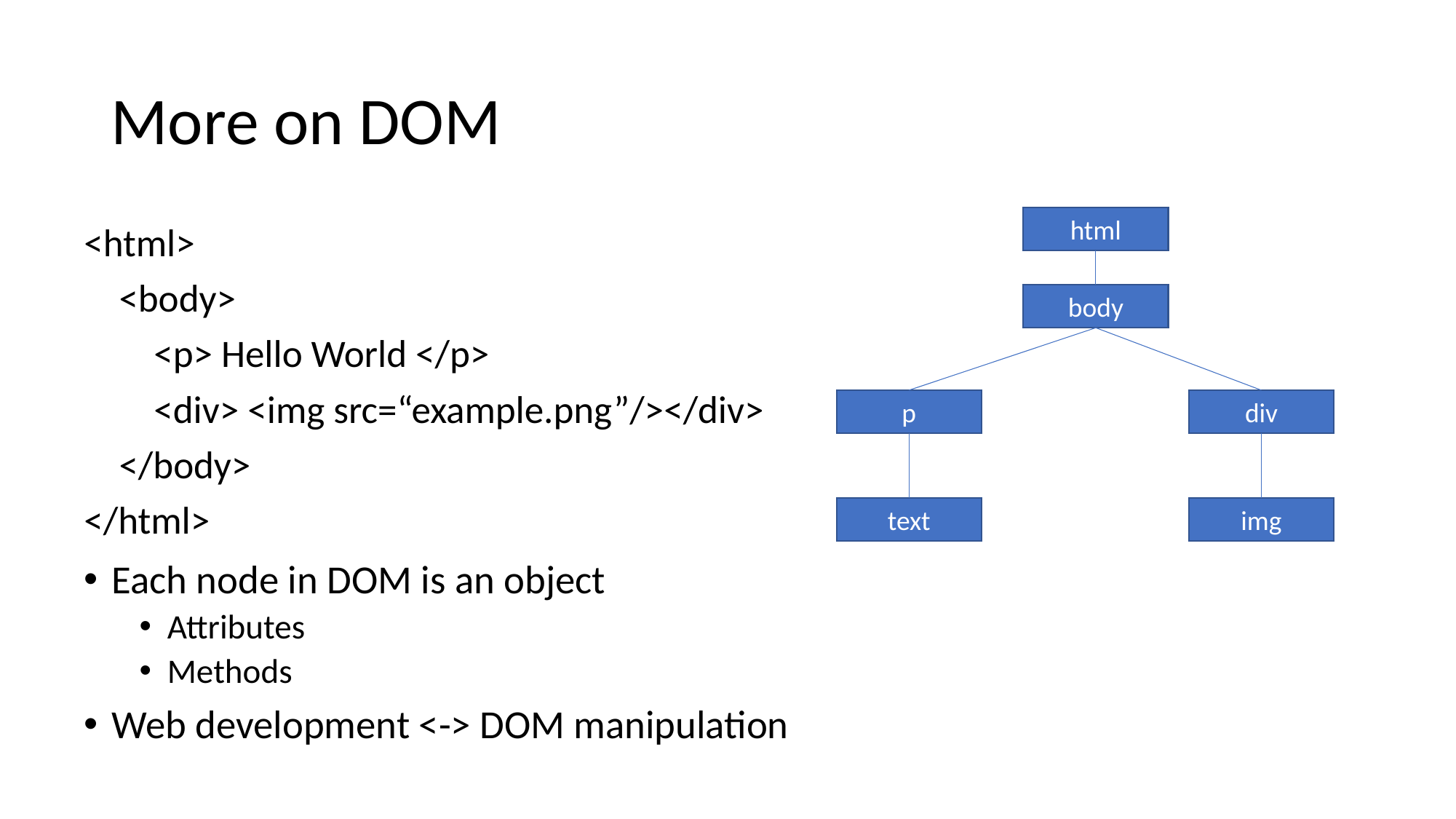

# More on DOM
html
body
p
div
text
img
<html>
    <body>
        <p> Hello World </p>
        <div> <img src=“example.png”/></div>
    </body>
</html>
Each node in DOM is an object
Attributes
Methods
Web development <-> DOM manipulation